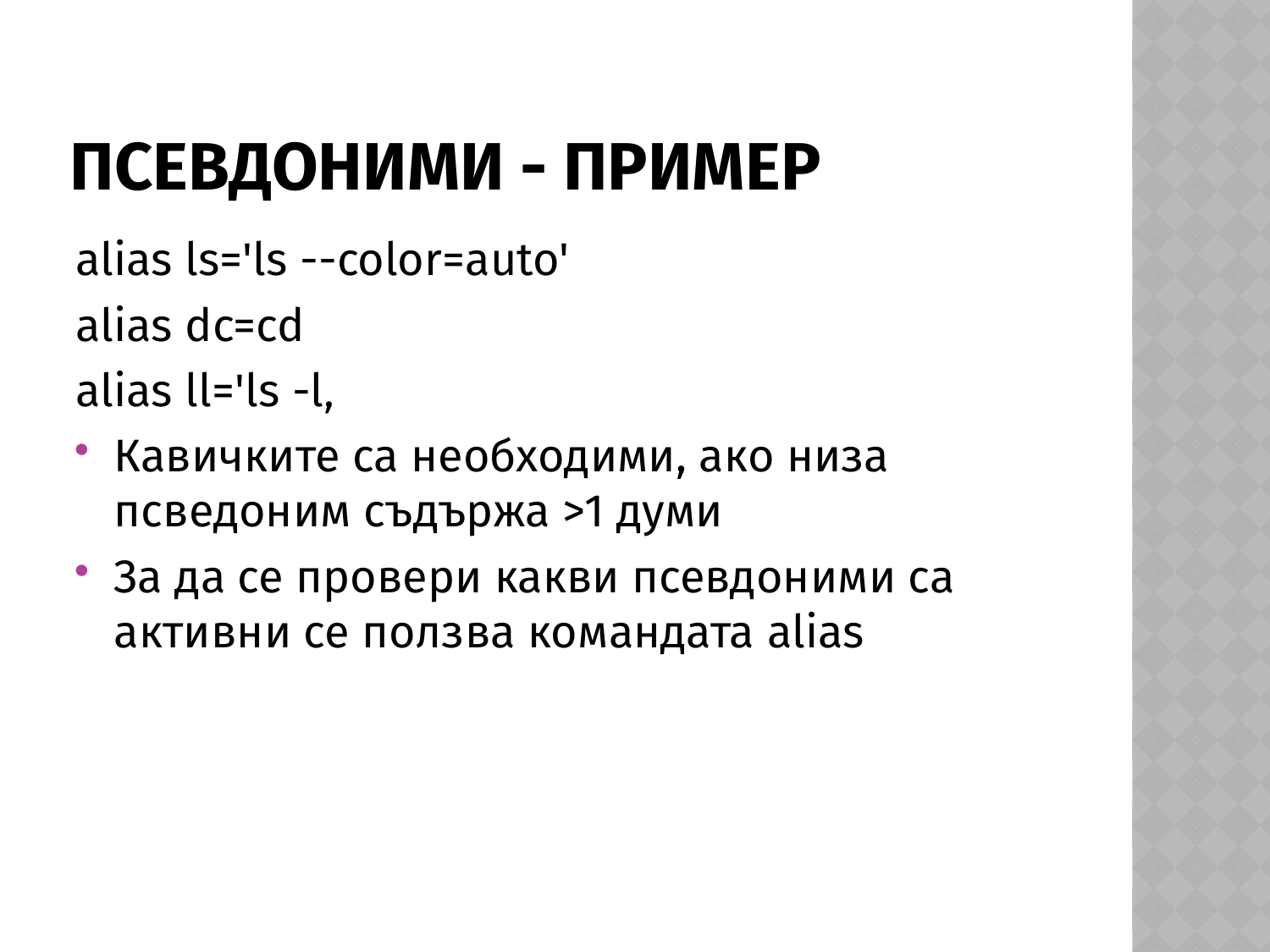

# Псевдоними - пример
alias ls='ls --color=auto'
alias dc=cd
alias ll='ls -l‚
Кавичките са необходими, ако низа псведоним съдържа >1 думи
За да се провери какви псевдоними са активни се ползва командата alias